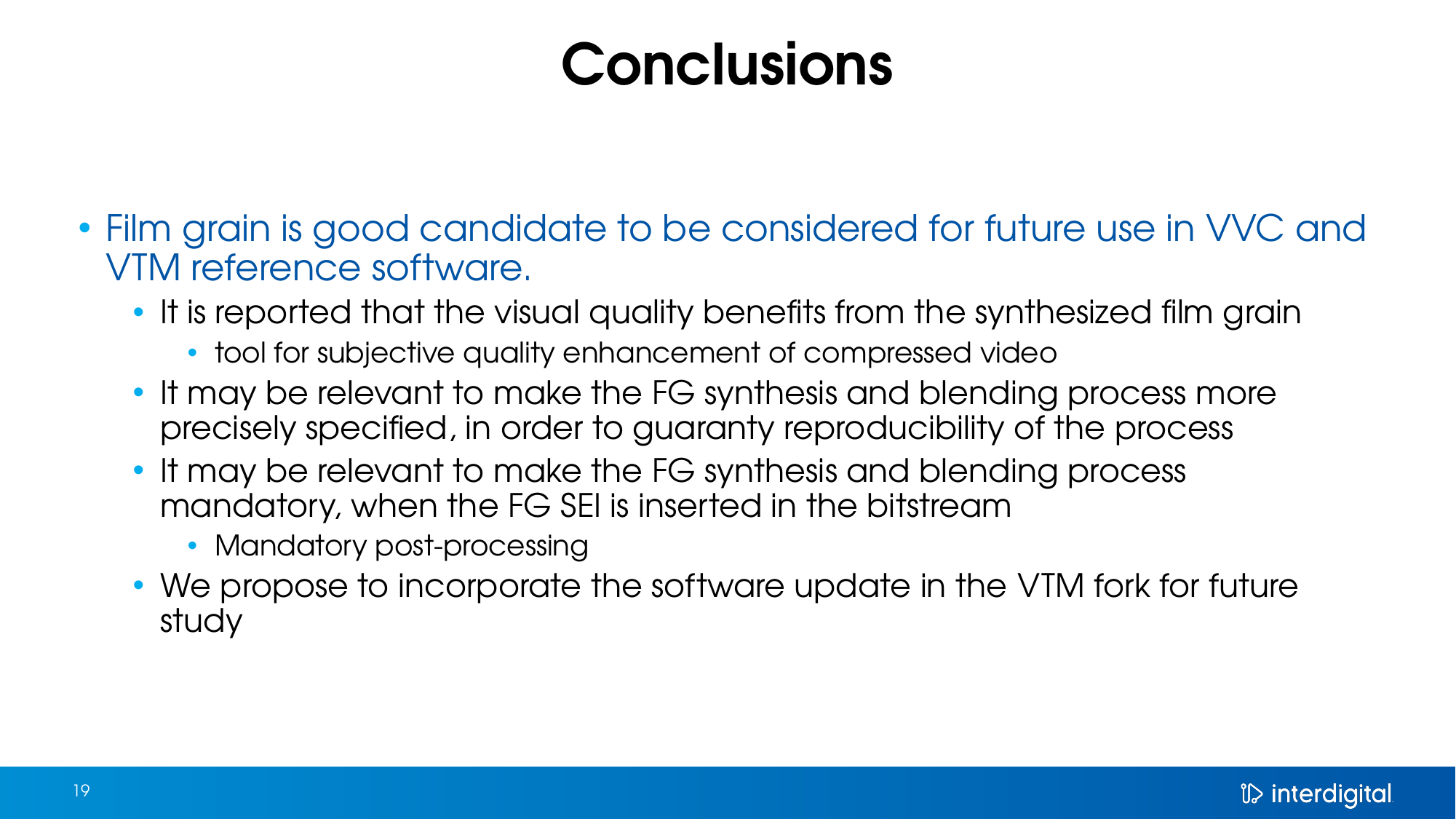

# Conclusions

Film grain is good candidate to be considered for future use in VVC and VTM reference software.
It is reported that the visual quality benefits from the synthesized film grain
tool for subjective quality enhancement of compressed video
It may be relevant to make the FG synthesis and blending process more precisely specified, in order to guaranty reproducibility of the process
It may be relevant to make the FG synthesis and blending process mandatory, when the FG SEI is inserted in the bitstream
Mandatory post-processing
We propose to incorporate the software update in the VTM fork for future study

19